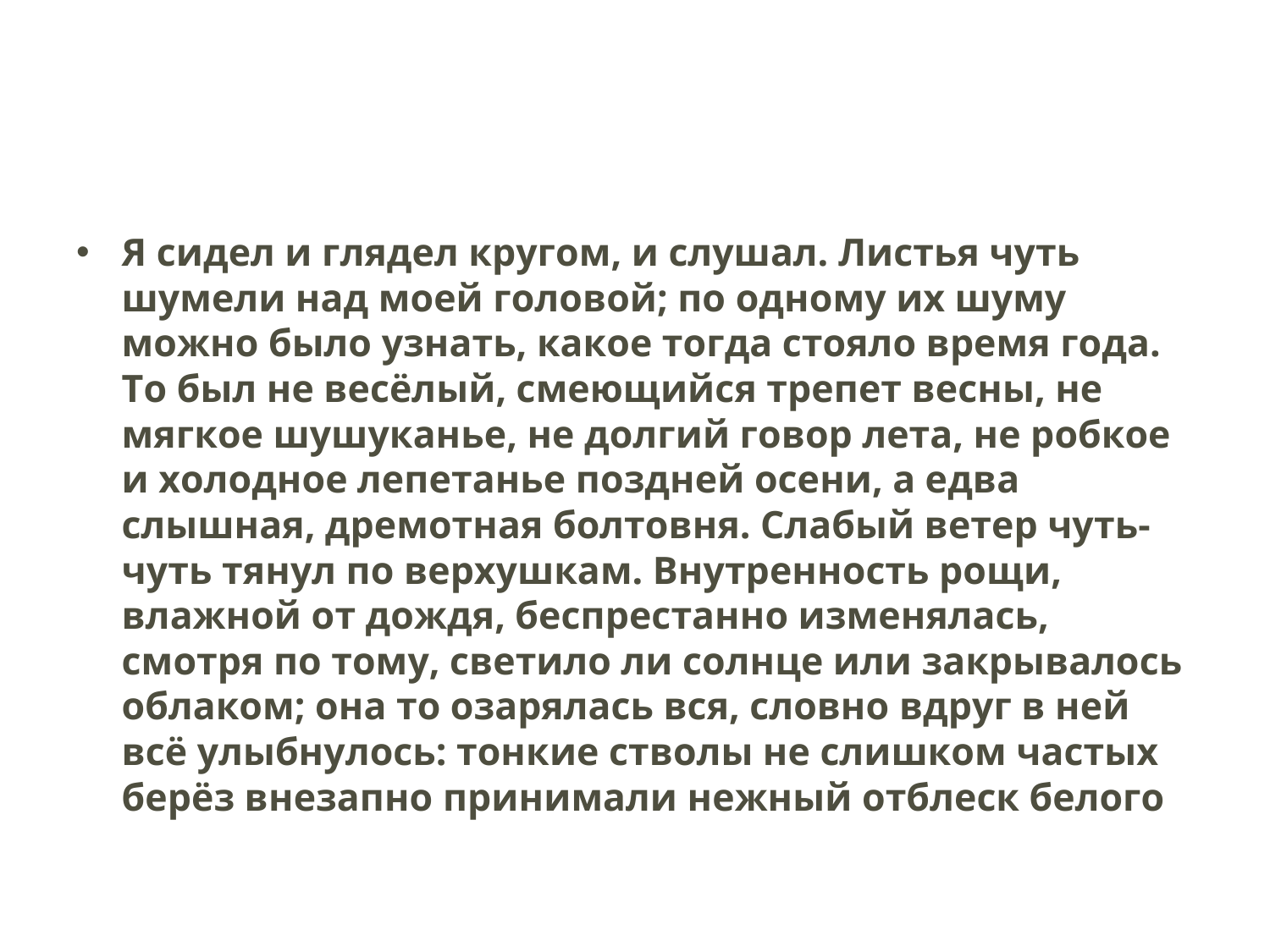

#
Я сидел и глядел кругом, и слушал. Листья чуть шумели над моей головой; по одному их шуму можно было узнать, какое тогда стояло время года. То был не весёлый, смеющийся трепет весны, не мягкое шушуканье, не долгий говор лета, не робкое и холодное лепетанье поздней осени, а едва слышная, дремотная болтовня. Слабый ветер чуть-чуть тянул по верхушкам. Внутренность рощи, влажной от дождя, беспрестанно изменялась, смотря по тому, светило ли солнце или закрывалось облаком; она то озарялась вся, словно вдруг в ней всё улыбнулось: тонкие стволы не слишком частых берёз внезапно принимали нежный отблеск белого